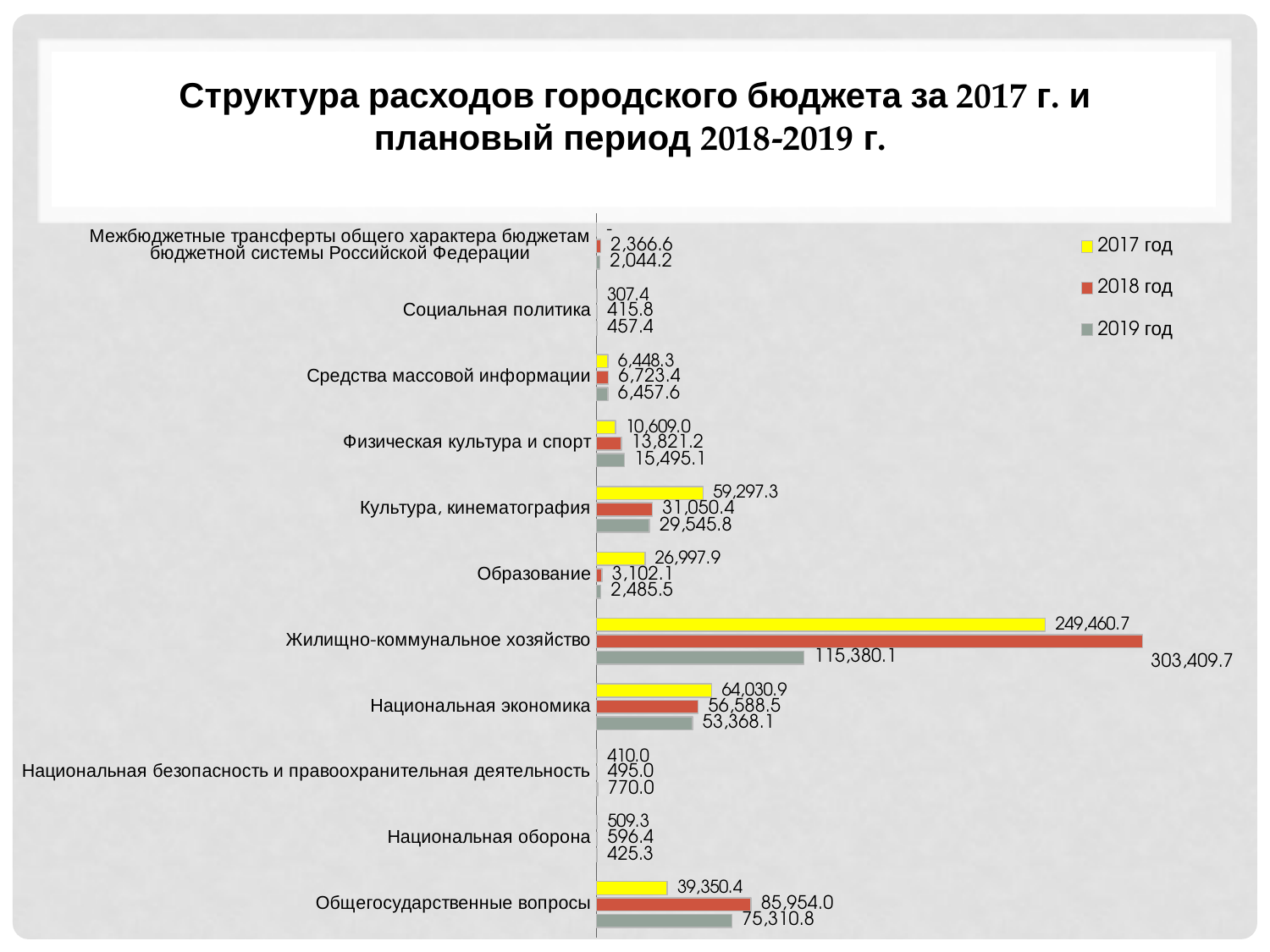

Структура расходов городского бюджета за 2017 г. и плановый период 2018-2019 г.

### Chart

| Category | 2019 год | 2018 год | 2017 год |
|---|---|---|---|
| Общегосударственные вопросы | 75310.82181 | 85954.04063 | 39350.35901 |
| Национальная оборона | 425.3 | 596.36023 | 509.3 |
| Национальная безопасность и правоохранительная деятельность | 770.0 | 495.0 | 410.0 |
| Национальная экономика | 53368.108 | 56588.504199999996 | 64030.8861 |
| Жилищно-коммунальное хозяйство | 115380.1189 | 303409.73394999997 | 249460.74666 |
| Образование | 2485.503 | 3102.05137 | 26997.87687 |
| Культура, кинематография | 29545.824 | 31050.380709999998 | 59297.3223 |
| Физическая культура и спорт | 15495.10881 | 13821.20492 | 10608.98504 |
| Средства массовой информации | 6457.59548 | 6723.39506 | 6448.254 |
| Социальная политика | 457.424 | 415.789 | 307.424 |
| Межбюджетные трансферты общего характера бюджетам бюджетной системы Российской Федерации | 2044.2 | 2366.6 | 0.0 |